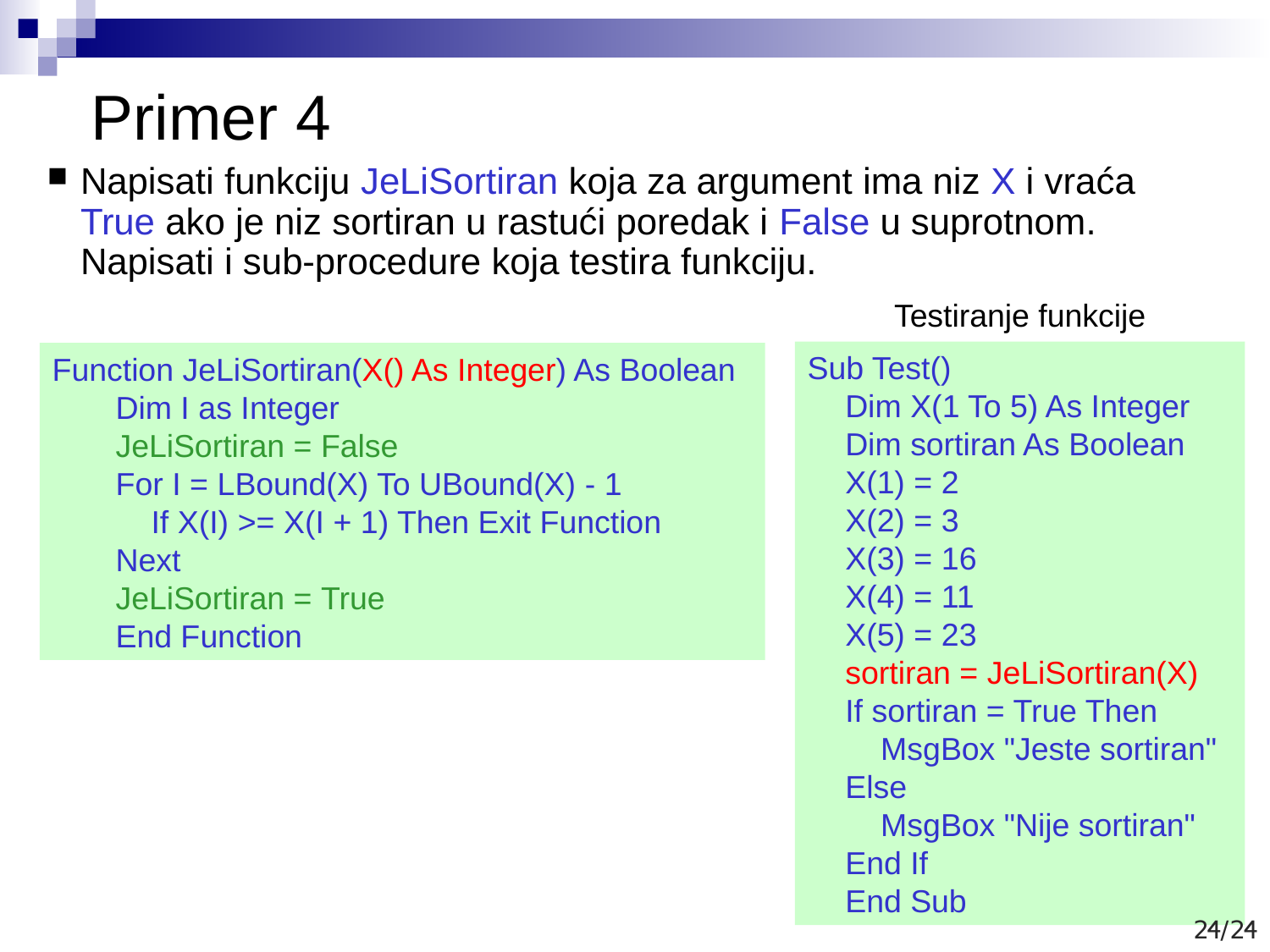

# Primer 4
Napisati funkciju JeLiSortiran koja za argument ima niz X i vraća True ako je niz sortiran u rastući poredak i False u suprotnom. Napisati i sub-procedure koja testira funkciju.
Testiranje funkcije
Sub Test()
Dim X(1 To 5) As Integer
Dim sortiran As Boolean
X(1) = 2
X(2) = 3
X(3) = 16
X(4) = 11
X(5) = 23
sortiran = JeLiSortiran(X)
If sortiran = True Then
    MsgBox "Jeste sortiran"
Else
    MsgBox "Nije sortiran"
End If
End Sub
Function JeLiSortiran(X() As Integer) As Boolean
Dim I as Integer
JeLiSortiran = False
For I = LBound(X) To UBound(X) - 1
    If X(I) >= X(I + 1) Then Exit Function
Next
JeLiSortiran = True
End Function
24/24